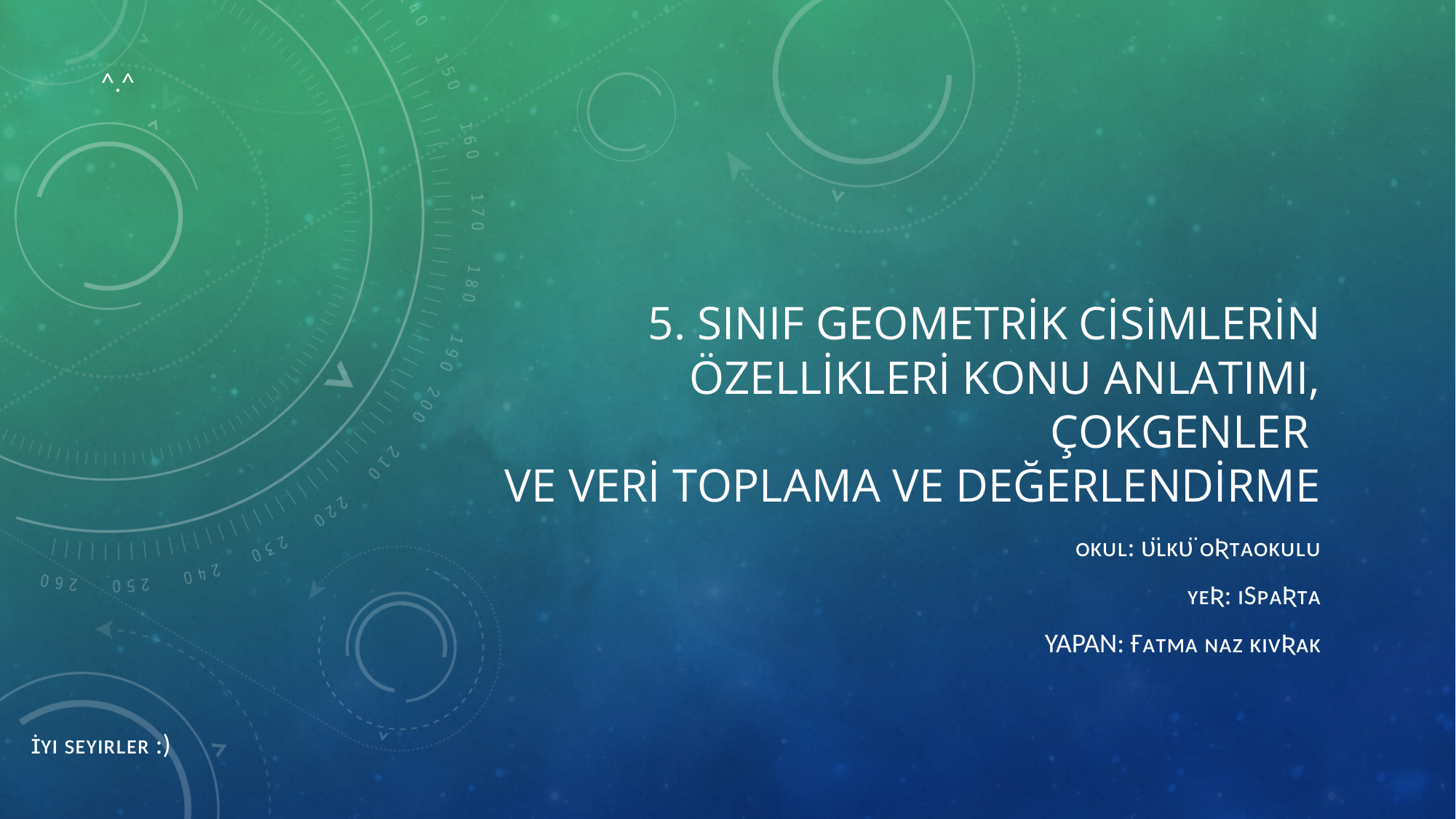

^.^
# 5. Sınıf Geometrik Cisimlerin Özellikleri Konu Anlatımı, Çokgenler ve Veri Toplama ve Değerlendirme
ᴏᴋᴜʟ: ᴜ̈ʟᴋᴜ̈ ᴏʀᴛᴀᴏᴋᴜʟᴜ
ʏᴇʀ: ɪsᴘᴀʀᴛᴀ
Yapan: ғᴀᴛᴍᴀ ɴᴀᴢ ᴋɪᴠʀᴀᴋ
ɪ̇ʏɪ sᴇʏɪʀʟᴇʀ :)